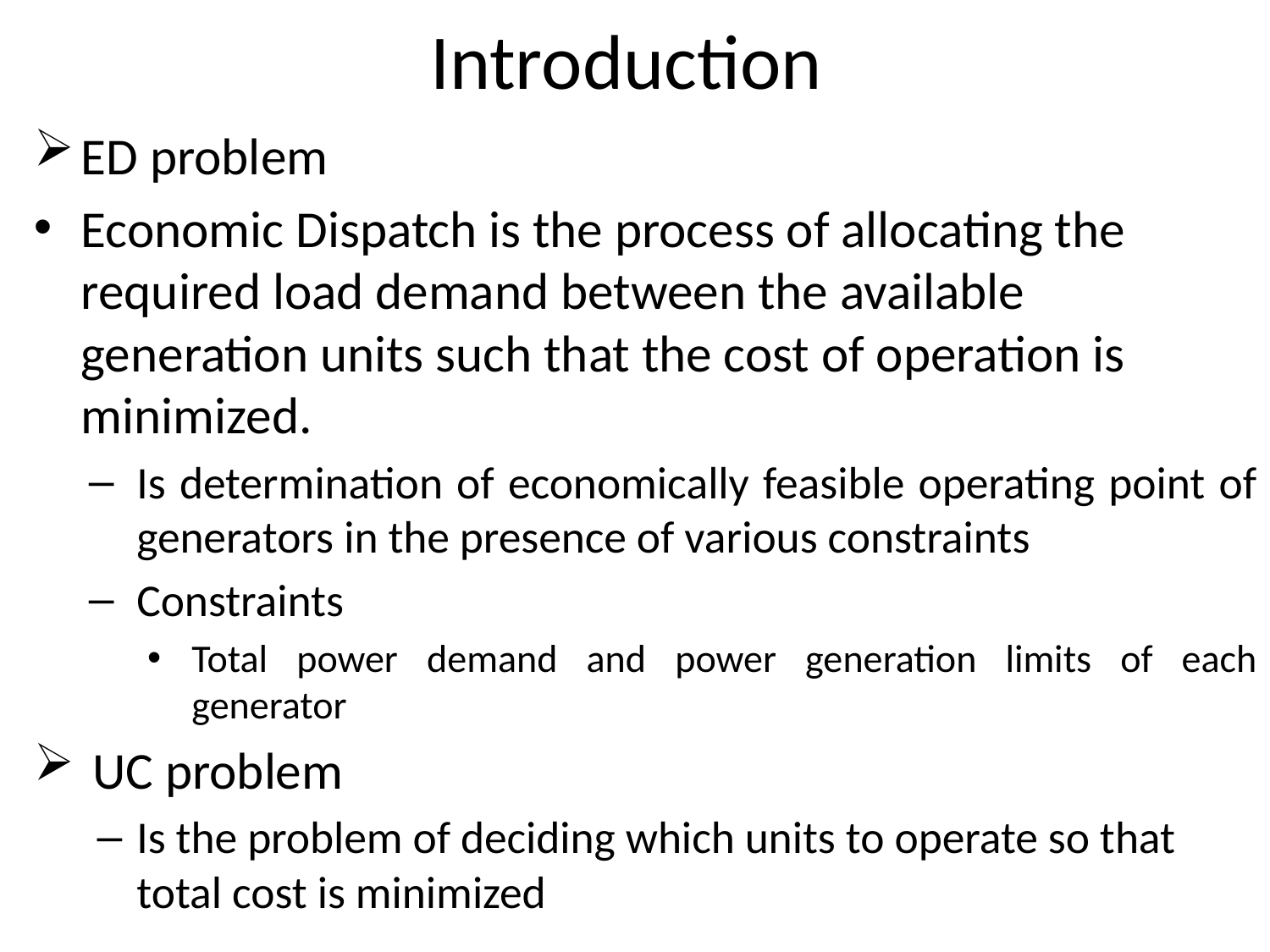

# Introduction
ED problem
Economic Dispatch is the process of allocating the required load demand between the available generation units such that the cost of operation is minimized.
Is determination of economically feasible operating point of generators in the presence of various constraints
Constraints
Total power demand and power generation limits of each generator
 UC problem
Is the problem of deciding which units to operate so that total cost is minimized